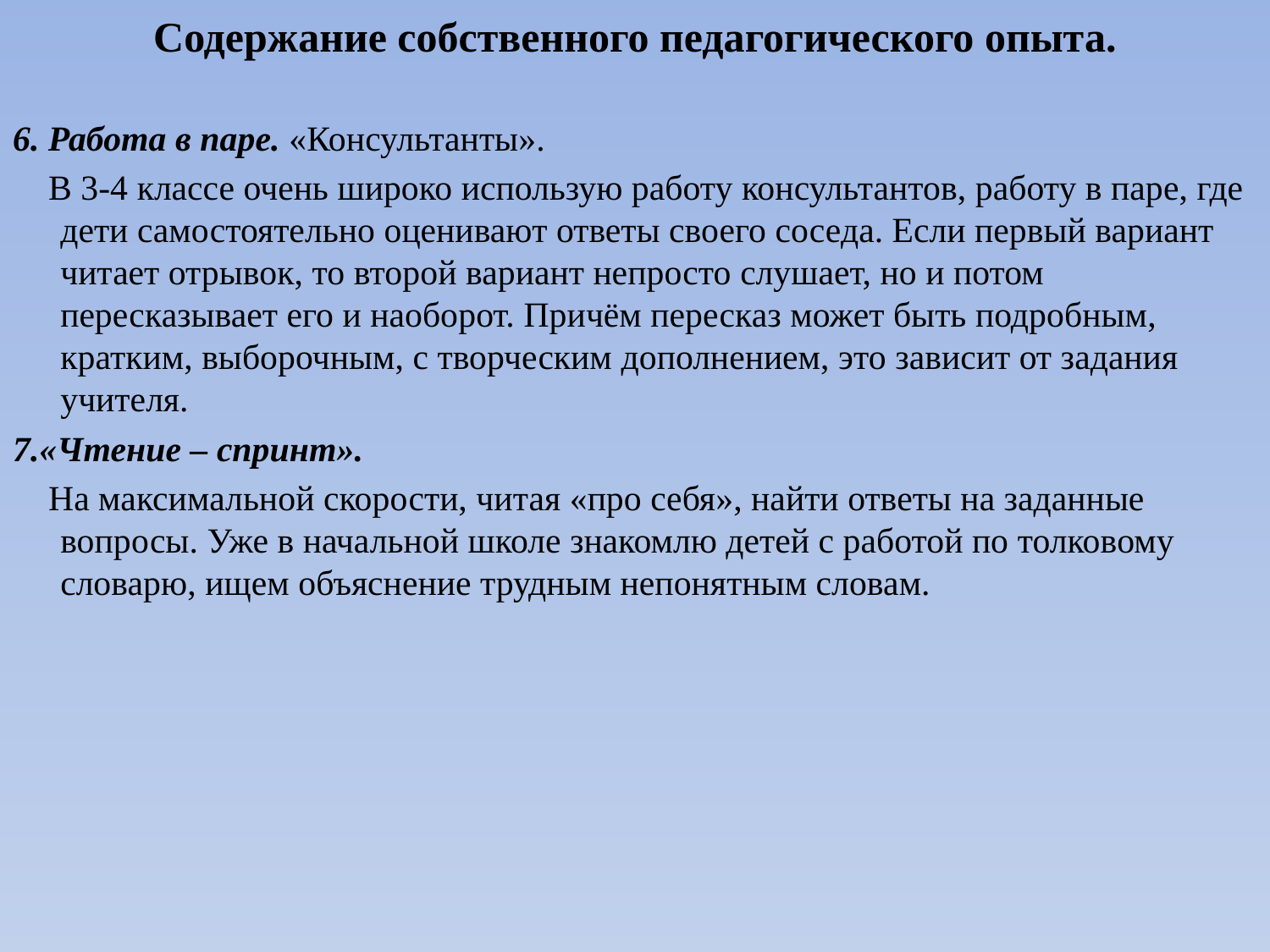

# Содержание собственного педагогического опыта.
6. Работа в паре. «Консультанты».
    В 3-4 классе очень широко использую работу консультантов, работу в паре, где дети самостоятельно оценивают ответы своего соседа. Если первый вариант читает отрывок, то второй вариант непросто слушает, но и потом пересказывает его и наоборот. Причём пересказ может быть подробным, кратким, выборочным, с творческим дополнением, это зависит от задания учителя.
7.«Чтение – спринт».
    На максимальной скорости, читая «про себя», найти ответы на заданные вопросы. Уже в начальной школе знакомлю детей с работой по толковому словарю, ищем объяснение трудным непонятным словам.